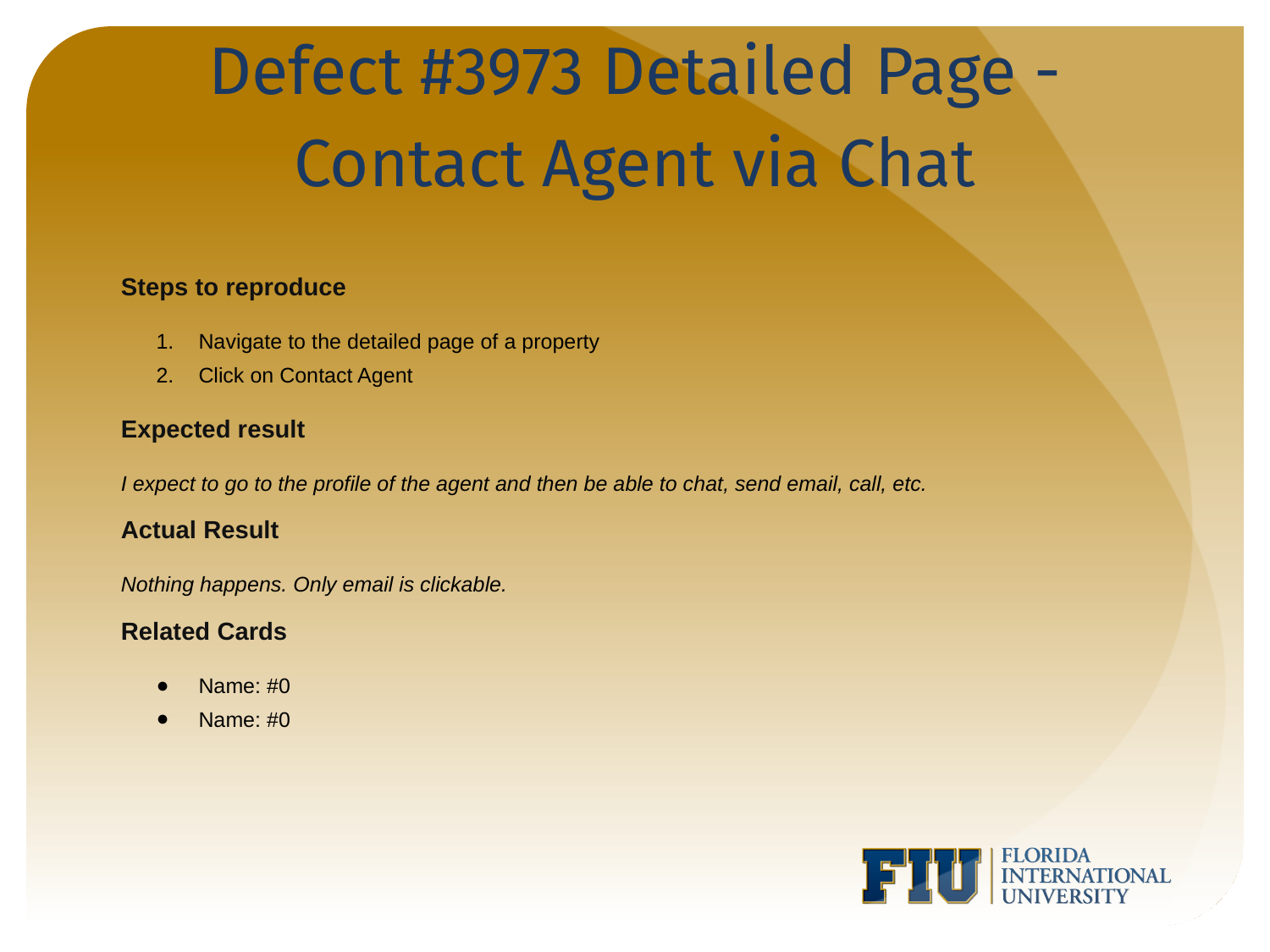

# Defect #3973 Detailed Page - Contact Agent via Chat
Steps to reproduce
Navigate to the detailed page of a property
Click on Contact Agent
Expected result
I expect to go to the profile of the agent and then be able to chat, send email, call, etc.
Actual Result
Nothing happens. Only email is clickable.
Related Cards
Name: #0
Name: #0